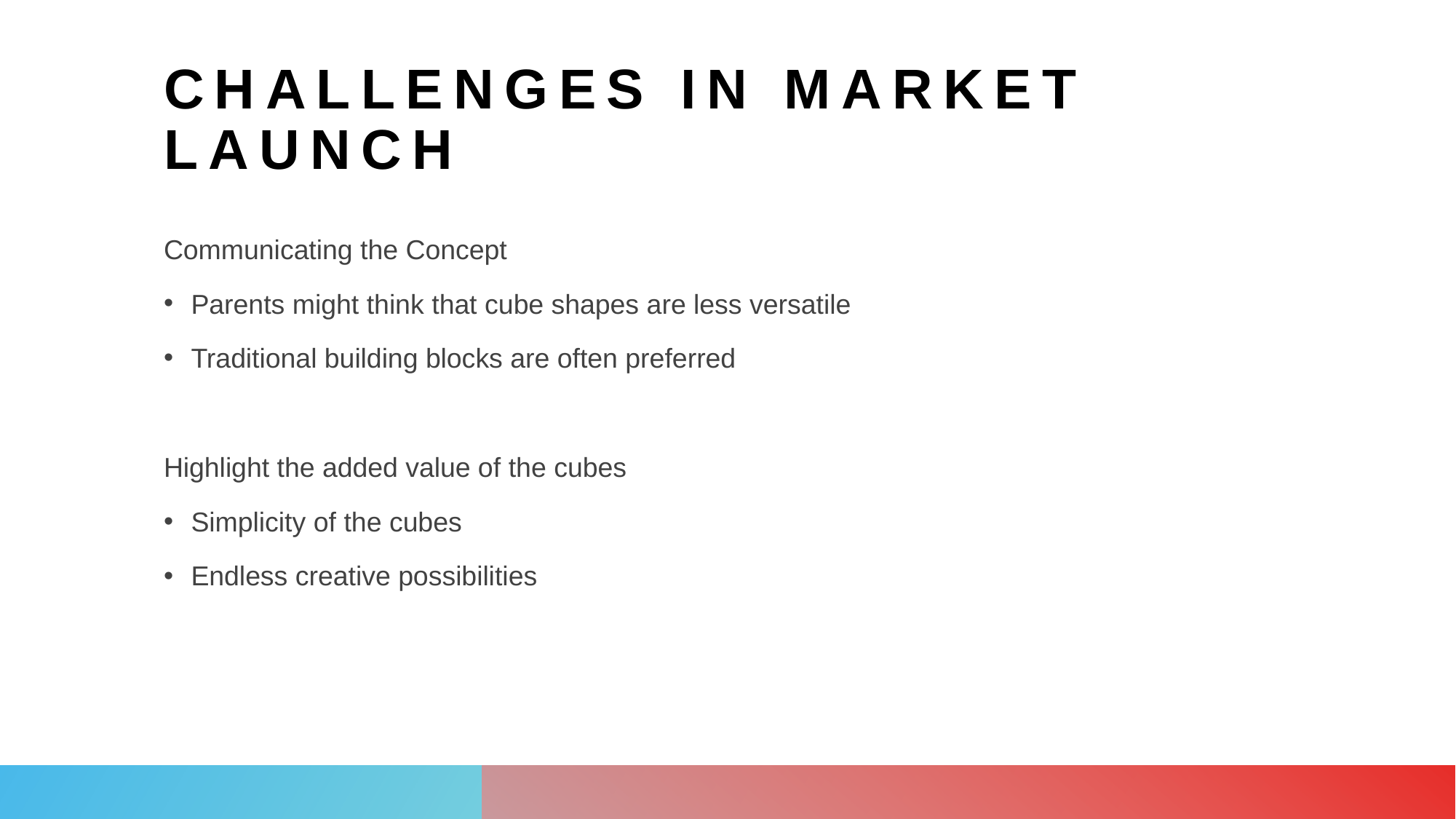

# CHALLENGES IN MARKET LAUNCH
Communicating the Concept
Parents might think that cube shapes are less versatile
Traditional building blocks are often preferred

Highlight the added value of the cubes
Simplicity of the cubes
Endless creative possibilities